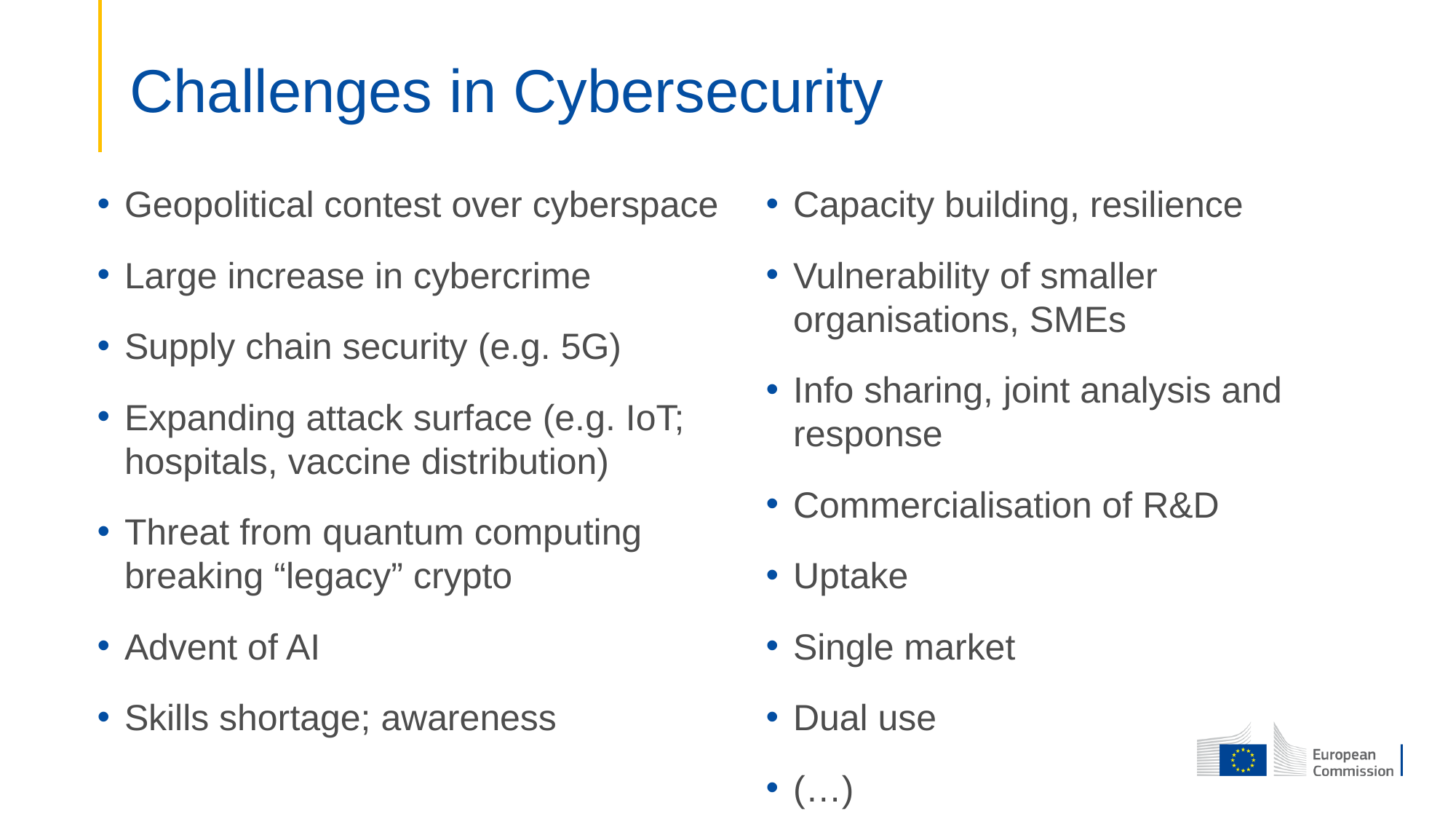

# Challenges in Cybersecurity
Geopolitical contest over cyberspace
Large increase in cybercrime
Supply chain security (e.g. 5G)
Expanding attack surface (e.g. IoT; hospitals, vaccine distribution)
Threat from quantum computing breaking “legacy” crypto
Advent of AI
Skills shortage; awareness

Capacity building, resilience
Vulnerability of smaller organisations, SMEs
Info sharing, joint analysis and response
Commercialisation of R&D
Uptake
Single market
Dual use
(…)